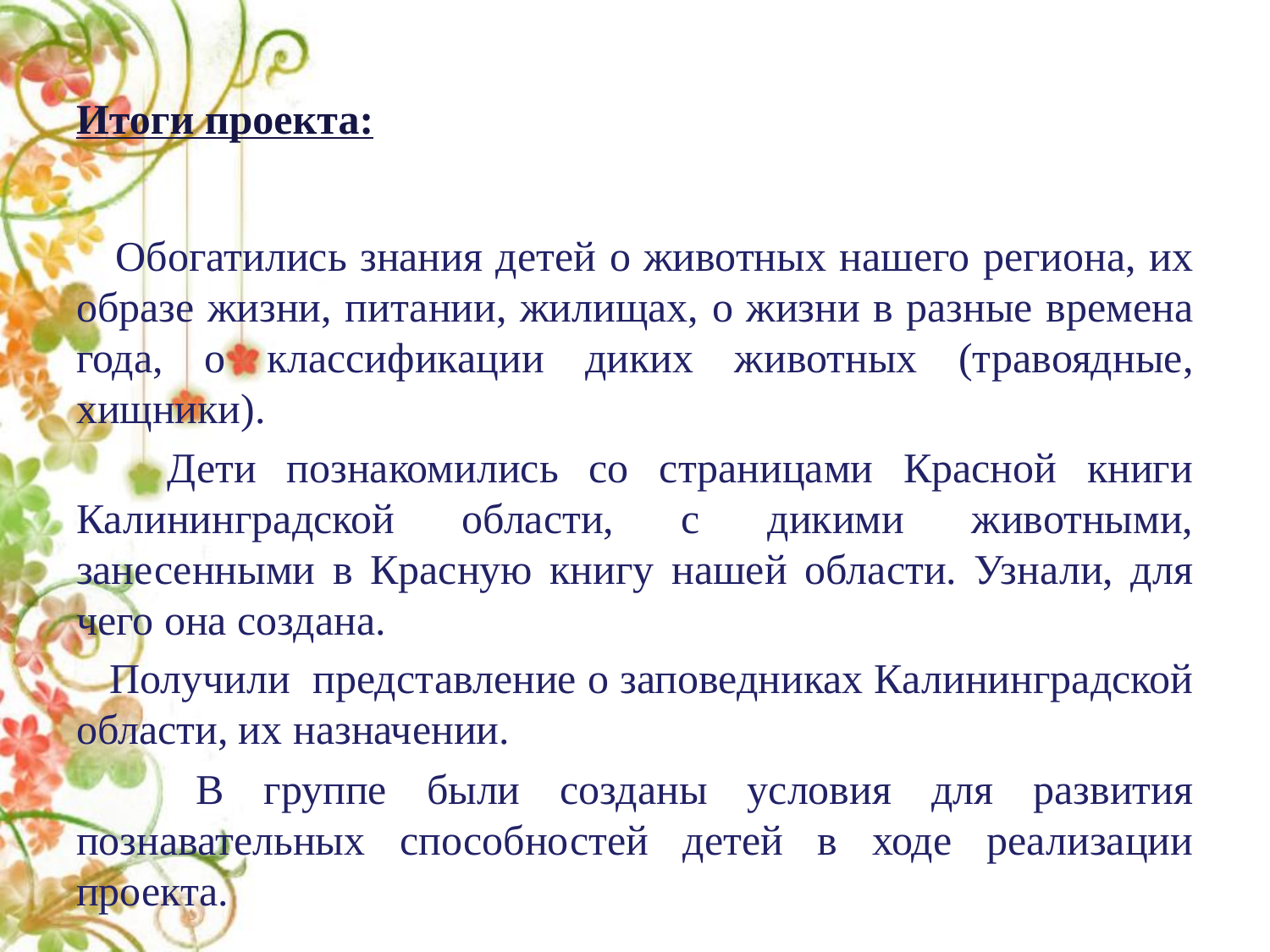

# Итоги проекта:
   Обогатились знания детей о животных нашего региона, их образе жизни, питании, жилищах, о жизни в разные времена года, о классификации диких животных (травоядные, хищники).
   Дети познакомились со страницами Красной книги Калининградской области, с дикими животными, занесенными в Красную книгу нашей области. Узнали, для чего она создана.
   Получили  представление о заповедниках Калининградской области, их назначении.
   В группе были созданы условия для развития познавательных способностей детей в ходе реализации проекта.